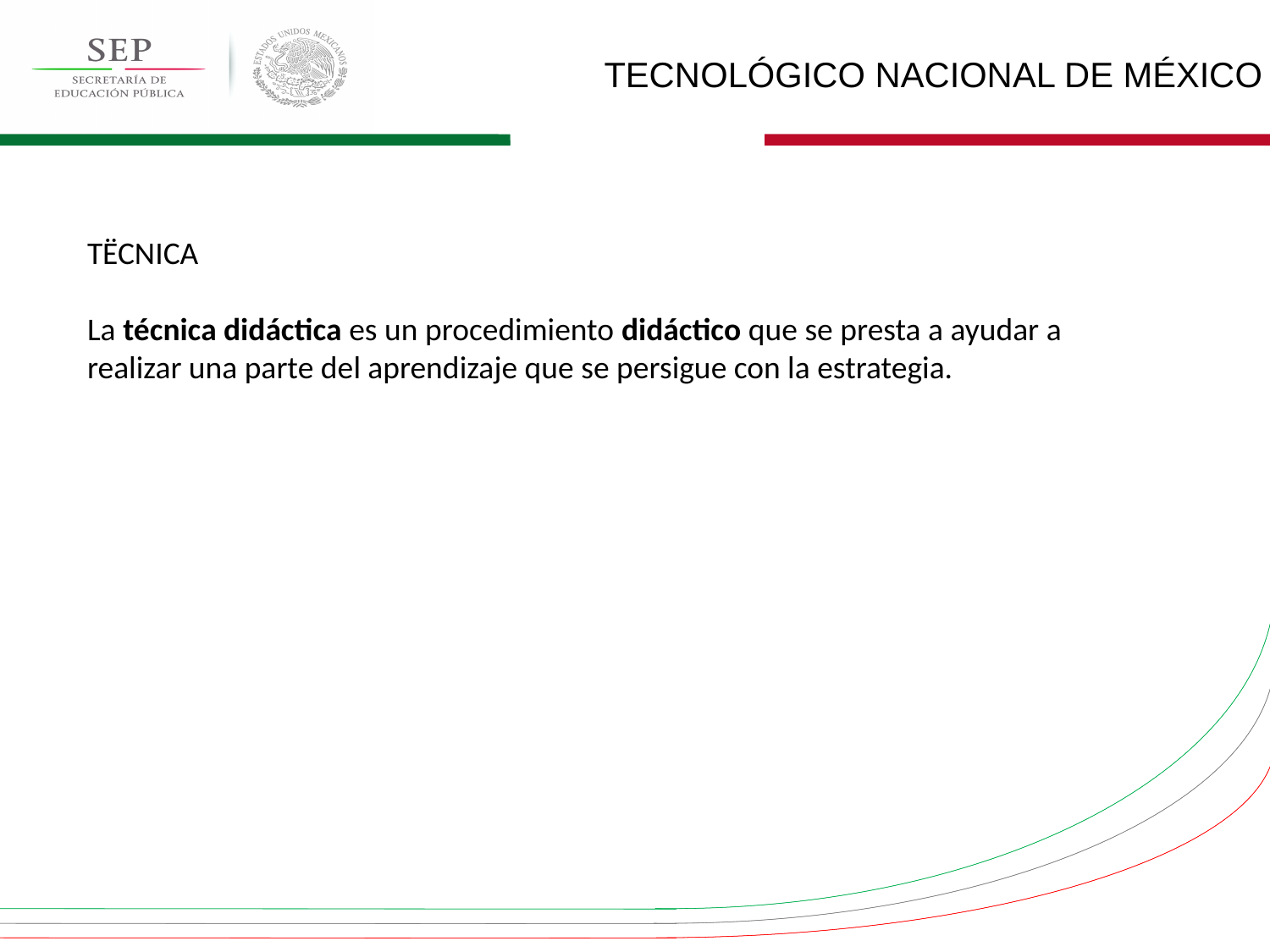

TËCNICA

La técnica didáctica es un procedimiento didáctico que se presta a ayudar a realizar una parte del aprendizaje que se persigue con la estrategia.